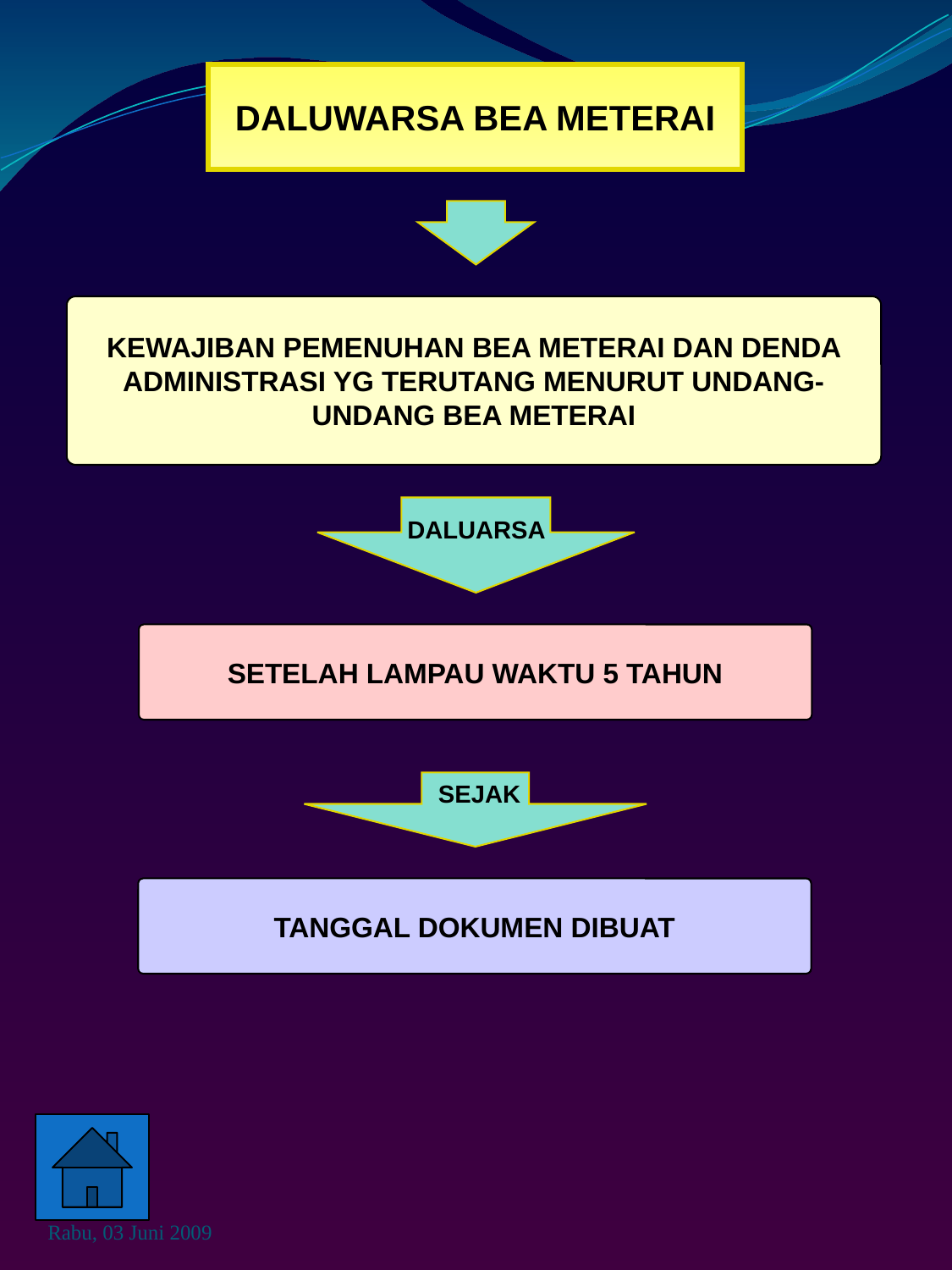

DALUWARSA BEA METERAI

KEWAJIBAN PEMENUHAN BEA METERAI DAN DENDA ADMINISTRASI YG TERUTANG MENURUT UNDANG-UNDANG BEA METERAI

DALUARSA
SETELAH LAMPAU WAKTU 5 TAHUN

SEJAK
TANGGAL DOKUMEN DIBUAT

Rabu, 03 Juni 2009